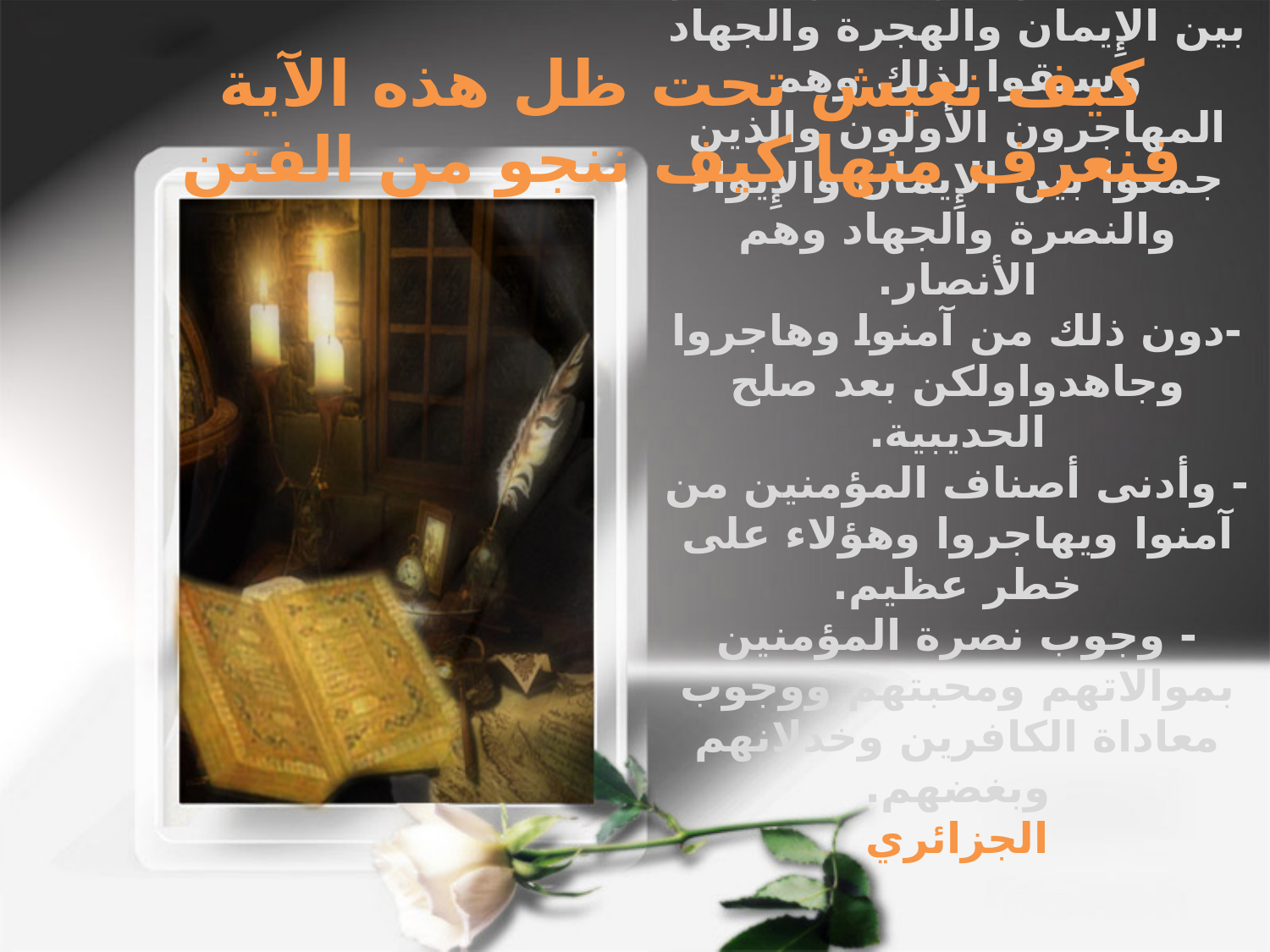

كيف نعيش تحت ظل هذه الآية فنعرف منها كيف ننجو من الفتن
ـ أكمل المؤمنين الذين جمعوا بين الإِيمان والهجرة والجهاد وسبقوا لذلك وهم المهاجرون الأولون والذين جمعوا بين الإِيمان والإِيواء والنصرة والجهاد وهم الأنصار.
-دون ذلك من آمنوا وهاجروا وجاهدواولكن بعد صلح الحديبية.
- وأدنى أصناف المؤمنين من آمنوا ويهاجروا وهؤلاء على خطر عظيم.
- وجوب نصرة المؤمنين بموالاتهم ومحبتهم ووجوب معاداة الكافرين وخذلانهم وبغضهم.
الجزائري